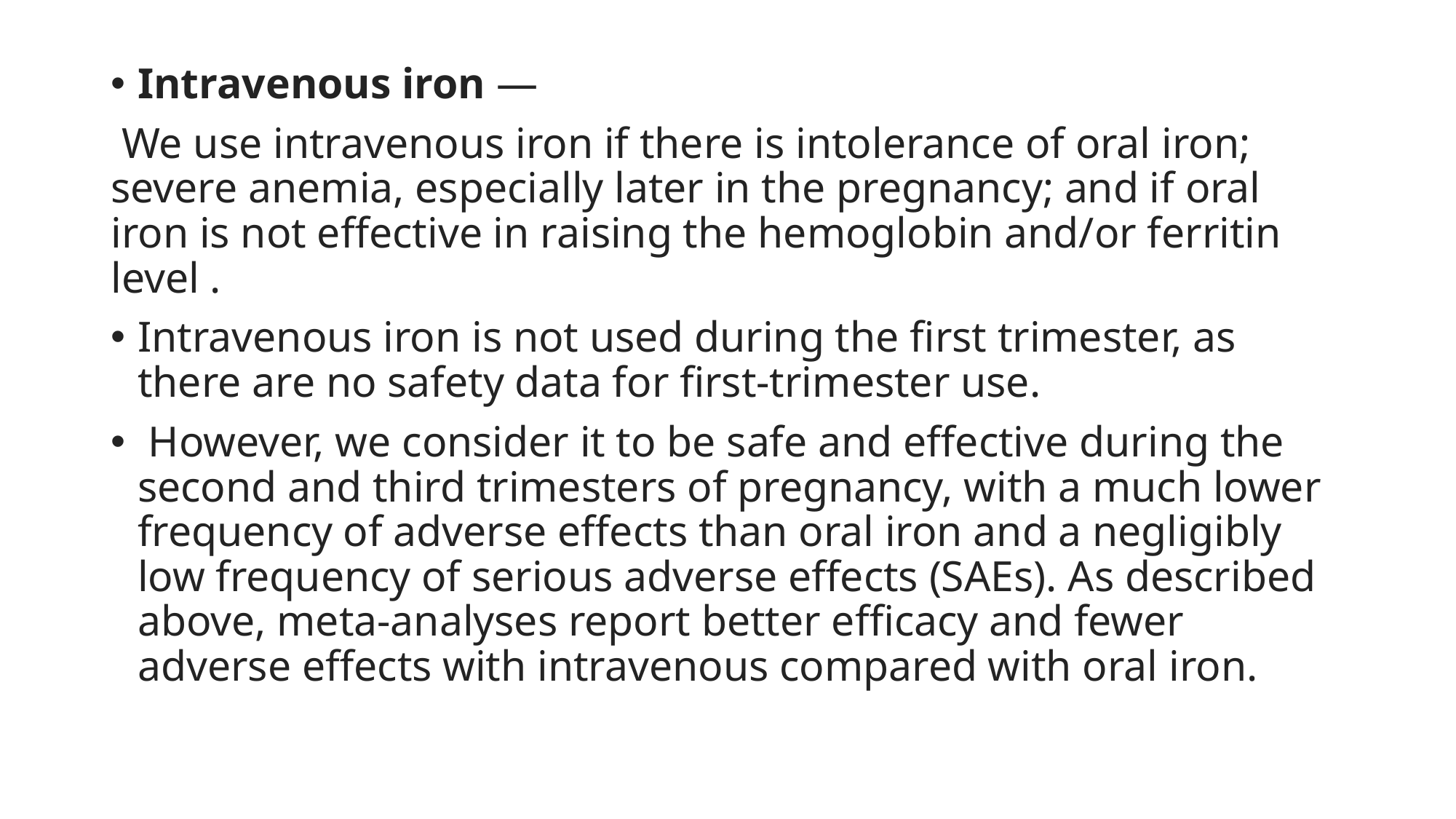

Intravenous iron —
 We use intravenous iron if there is intolerance of oral iron; severe anemia, especially later in the pregnancy; and if oral iron is not effective in raising the hemoglobin and/or ferritin level .
Intravenous iron is not used during the first trimester, as there are no safety data for first-trimester use.
 However, we consider it to be safe and effective during the second and third trimesters of pregnancy, with a much lower frequency of adverse effects than oral iron and a negligibly low frequency of serious adverse effects (SAEs). As described above, meta-analyses report better efficacy and fewer adverse effects with intravenous compared with oral iron.